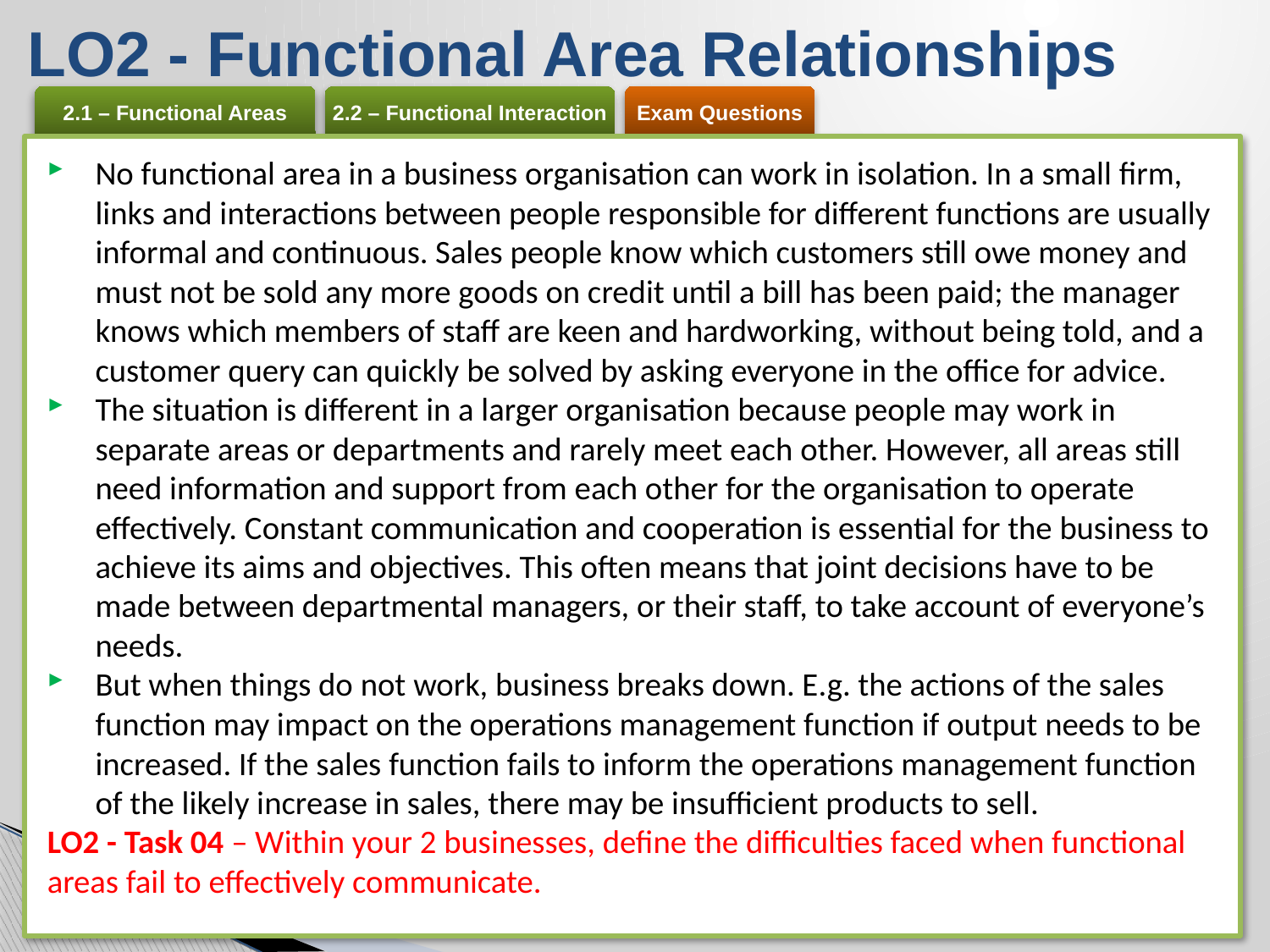

LO2 - Functional Area Relationships
No functional area in a business organisation can work in isolation. In a small firm, links and interactions between people responsible for different functions are usually informal and continuous. Sales people know which customers still owe money and must not be sold any more goods on credit until a bill has been paid; the manager knows which members of staff are keen and hardworking, without being told, and a customer query can quickly be solved by asking everyone in the office for advice.
The situation is different in a larger organisation because people may work in separate areas or departments and rarely meet each other. However, all areas still need information and support from each other for the organisation to operate effectively. Constant communication and cooperation is essential for the business to achieve its aims and objectives. This often means that joint decisions have to be made between departmental managers, or their staff, to take account of everyone’s needs.
But when things do not work, business breaks down. E.g. the actions of the sales function may impact on the operations management function if output needs to be increased. If the sales function fails to inform the operations management function of the likely increase in sales, there may be insufficient products to sell.
LO2 - Task 04 – Within your 2 businesses, define the difficulties faced when functional areas fail to effectively communicate.